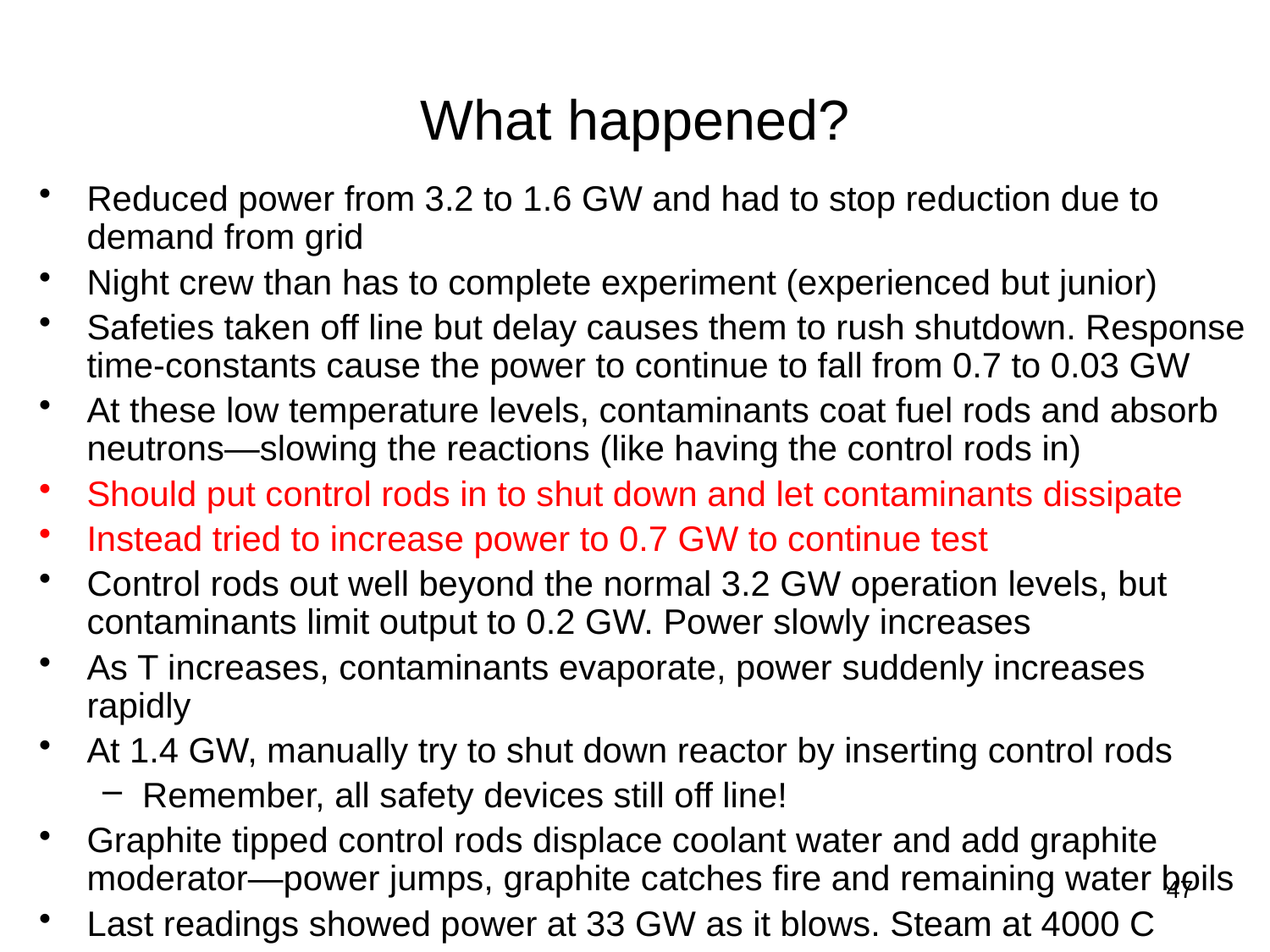

# What happened?
Reduced power from 3.2 to 1.6 GW and had to stop reduction due to demand from grid
Night crew than has to complete experiment (experienced but junior)
Safeties taken off line but delay causes them to rush shutdown. Response time-constants cause the power to continue to fall from 0.7 to 0.03 GW
At these low temperature levels, contaminants coat fuel rods and absorb neutrons—slowing the reactions (like having the control rods in)
Should put control rods in to shut down and let contaminants dissipate
Instead tried to increase power to 0.7 GW to continue test
Control rods out well beyond the normal 3.2 GW operation levels, but contaminants limit output to 0.2 GW. Power slowly increases
As T increases, contaminants evaporate, power suddenly increases rapidly
At 1.4 GW, manually try to shut down reactor by inserting control rods
Remember, all safety devices still off line!
Graphite tipped control rods displace coolant water and add graphite moderator—power jumps, graphite catches fire and remaining water boils
Last readings showed power at 33 GW as it blows. Steam at 4000 C
47